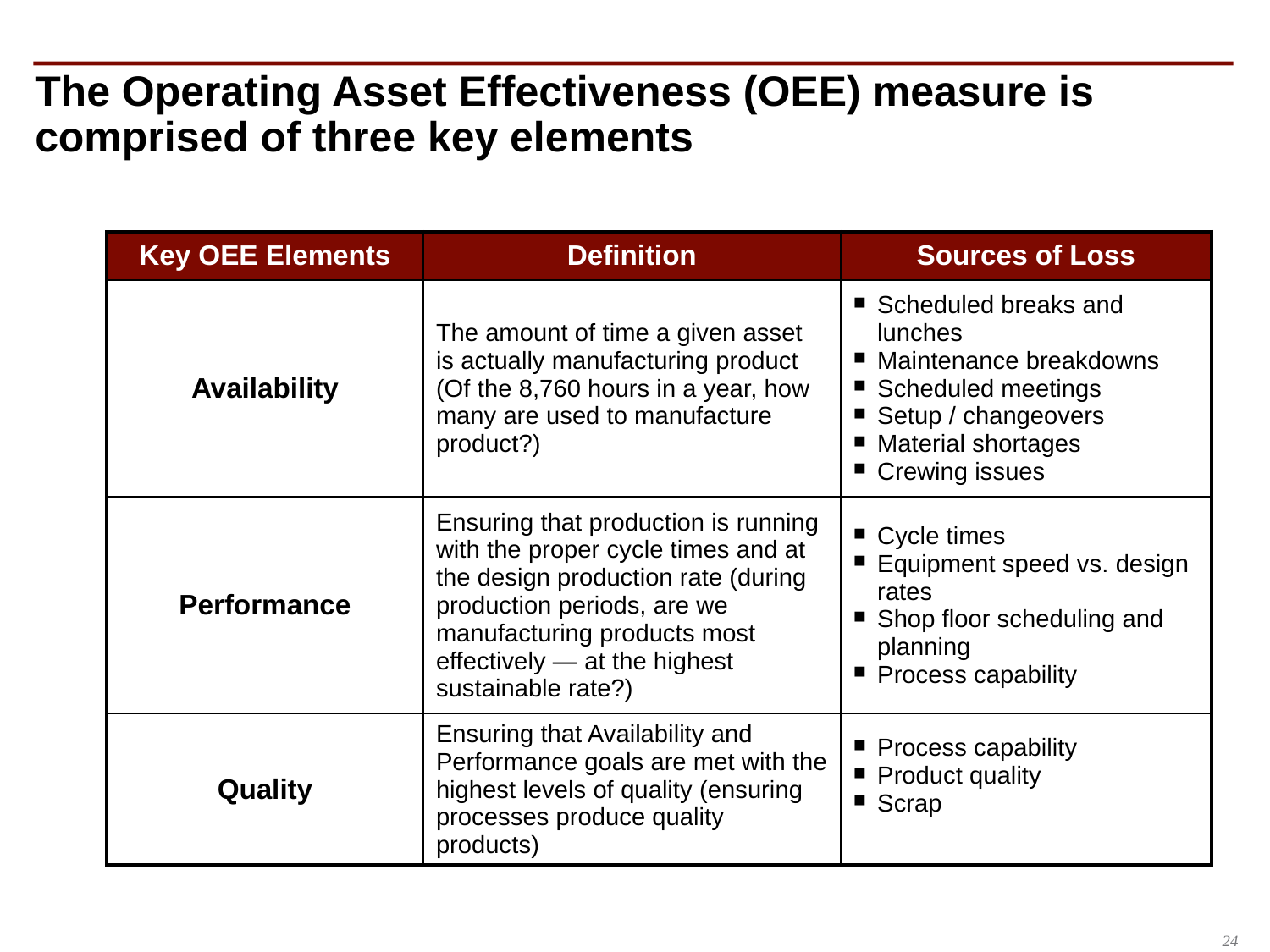

# The Operating Asset Effectiveness (OEE) measure is comprised of three key elements
| Key OEE Elements | Definition | Sources of Loss |
| --- | --- | --- |
| Availability | The amount of time a given asset is actually manufacturing product (Of the 8,760 hours in a year, how many are used to manufacture product?) | Scheduled breaks and lunches Maintenance breakdowns Scheduled meetings Setup / changeovers Material shortages Crewing issues |
| Performance | Ensuring that production is running with the proper cycle times and at the design production rate (during production periods, are we manufacturing products most effectively — at the highest sustainable rate?) | Cycle times Equipment speed vs. design rates Shop floor scheduling and planning Process capability |
| Quality | Ensuring that Availability and Performance goals are met with the highest levels of quality (ensuring processes produce quality products) | Process capability Product quality Scrap |